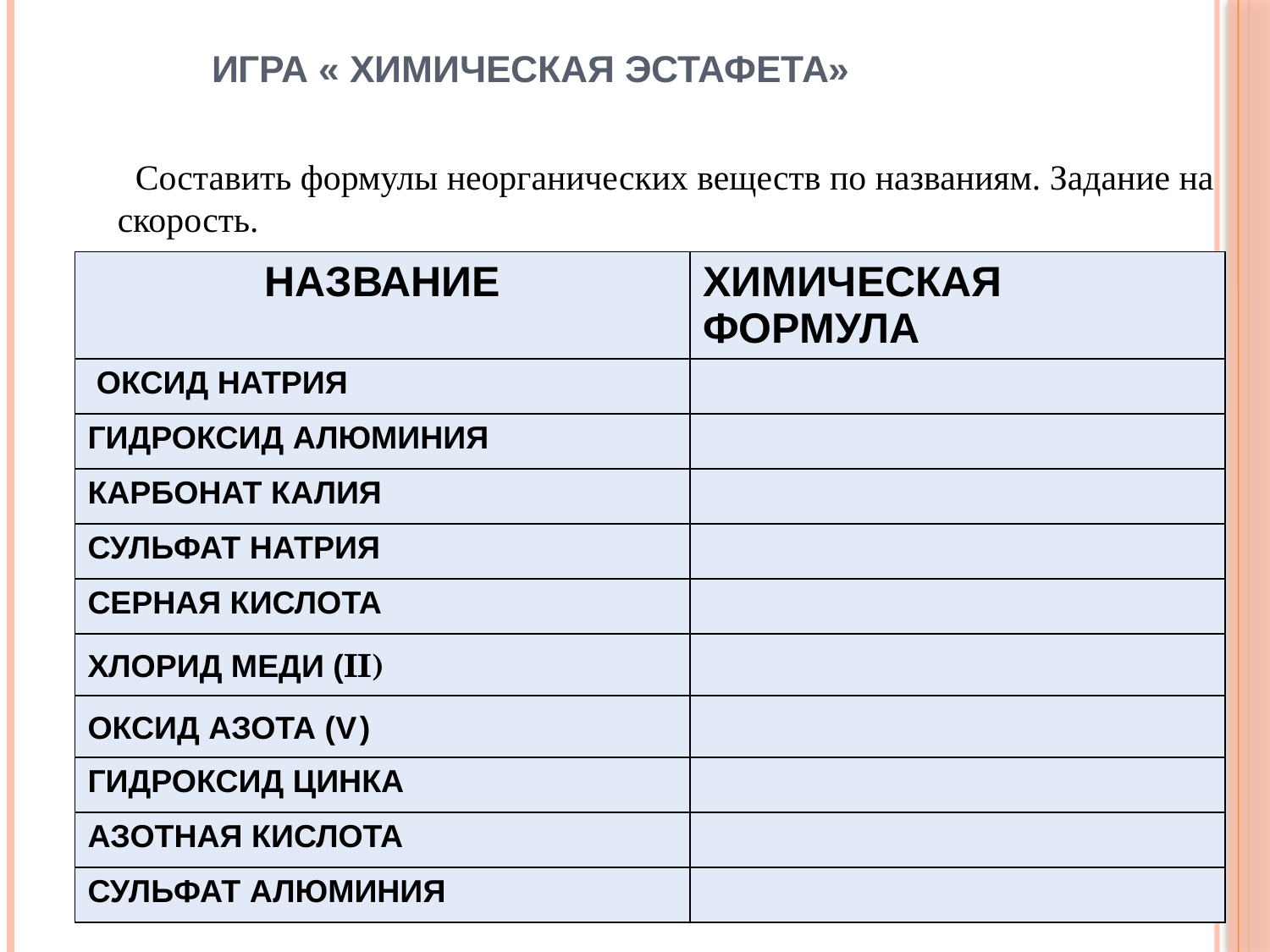

# Игра « Химическая эстафета»

  Составить формулы неорганических веществ по названиям. Задание на скорость.

| НАЗВАНИЕ | ХИМИЧЕСКАЯ ФОРМУЛА |
| --- | --- |
| ОКСИД НАТРИЯ |  |
| ГИДРОКСИД АЛЮМИНИЯ |  |
| КАРБОНАТ КАЛИЯ |  |
| СУЛЬФАТ НАТРИЯ |  |
| СЕРНАЯ КИСЛОТА |  |
| ХЛОРИД МЕДИ (II) |  |
| ОКСИД АЗОТА (V) |  |
| ГИДРОКСИД ЦИНКА |  |
| АЗОТНАЯ КИСЛОТА |  |
| СУЛЬФАТ АЛЮМИНИЯ |  |